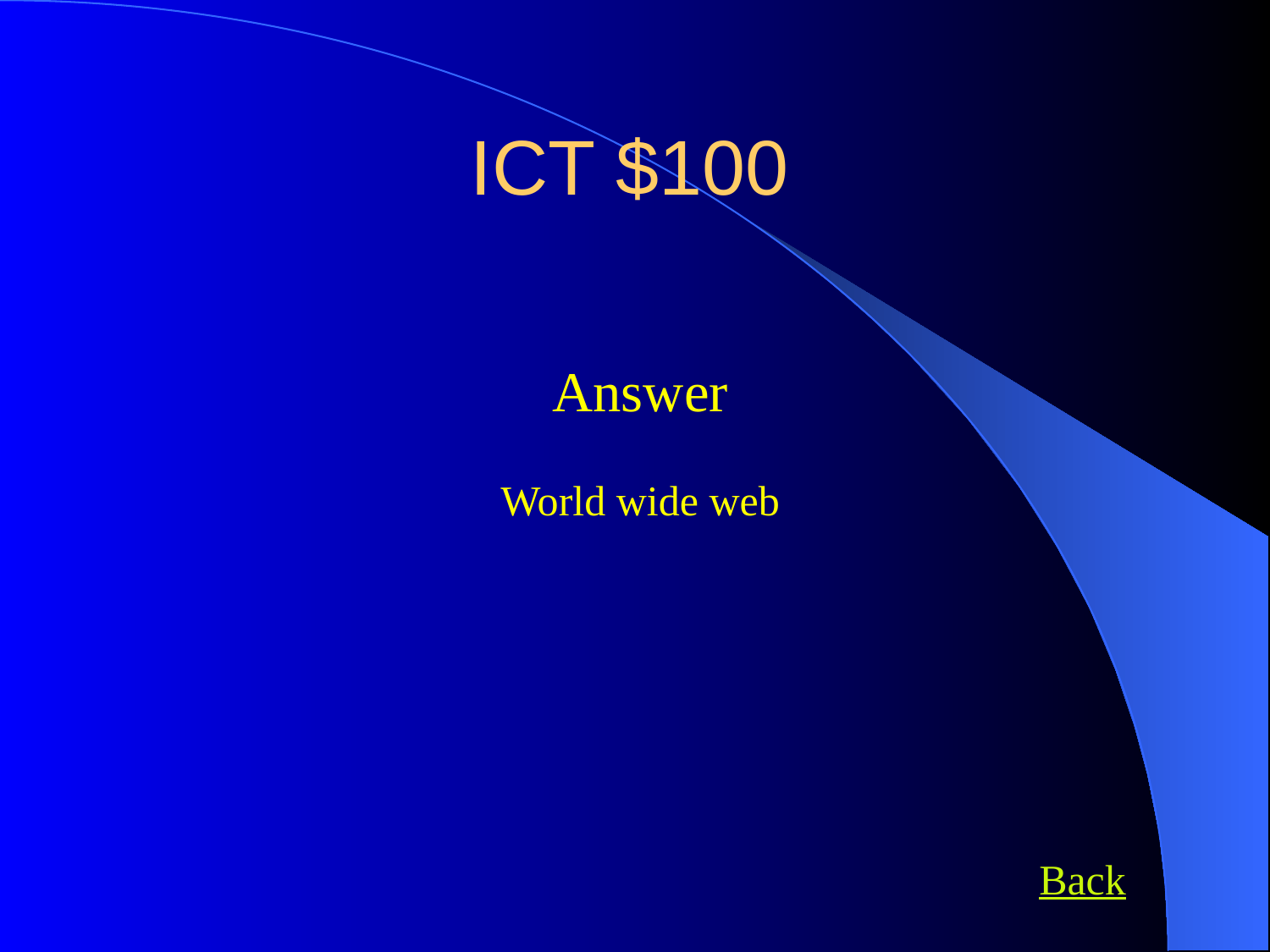

ICT $100
Answer

World wide web

Back